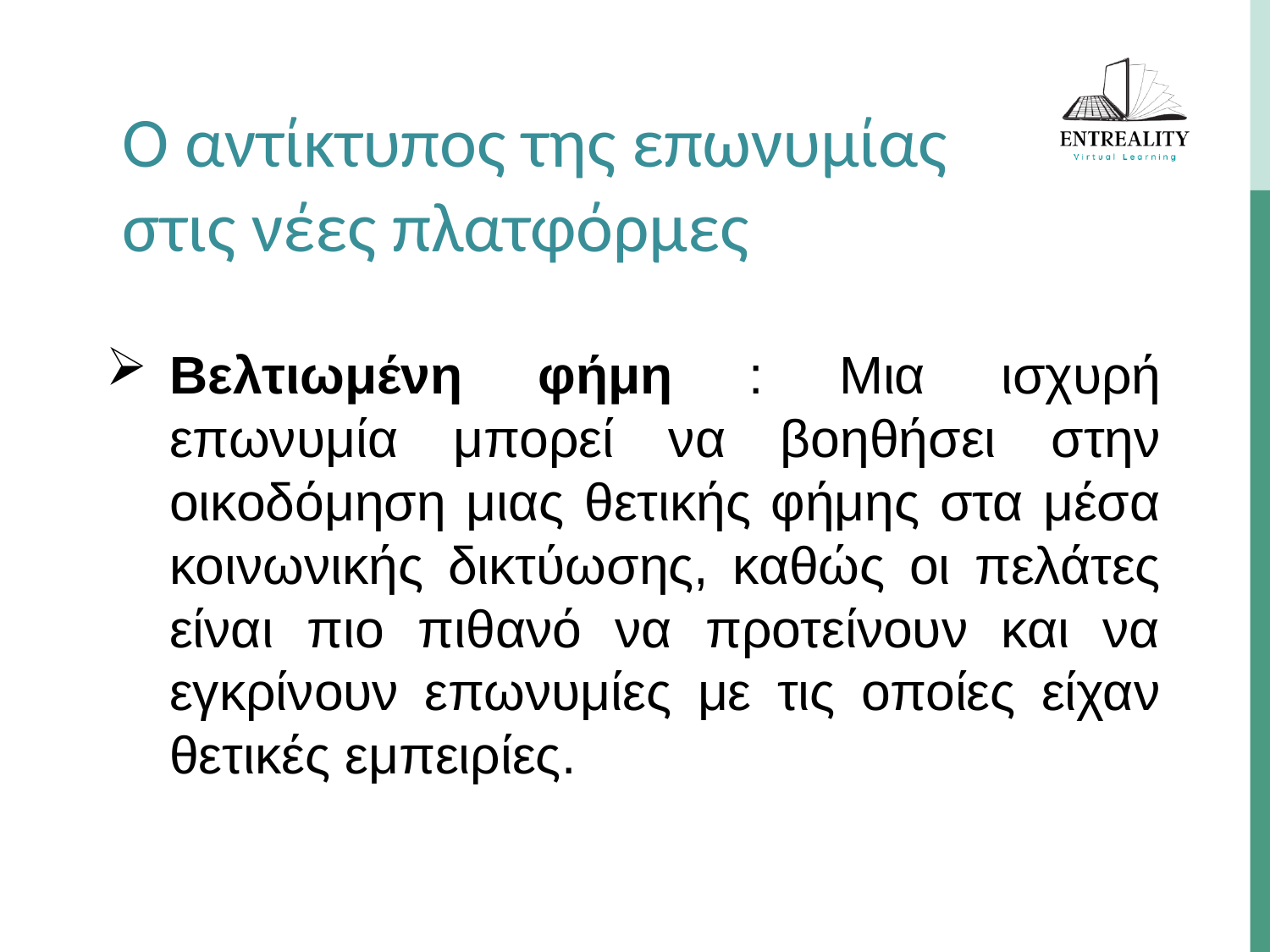

Ο αντίκτυπος της επωνυμίας στις νέες πλατφόρμες
Βελτιωμένη φήμη : Μια ισχυρή επωνυμία μπορεί να βοηθήσει στην οικοδόμηση μιας θετικής φήμης στα μέσα κοινωνικής δικτύωσης, καθώς οι πελάτες είναι πιο πιθανό να προτείνουν και να εγκρίνουν επωνυμίες με τις οποίες είχαν θετικές εμπειρίες.